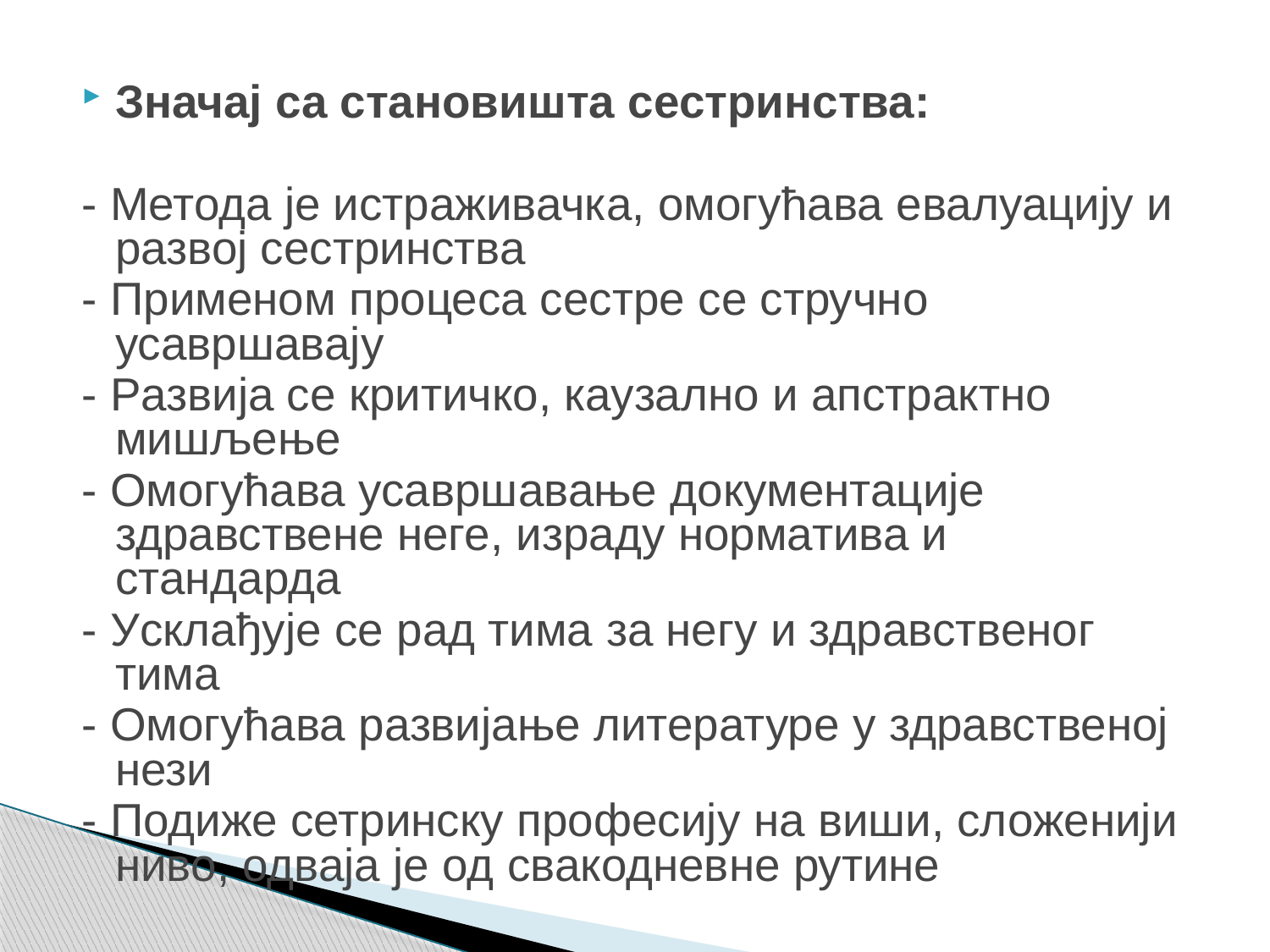

Значај са становишта сестринства:

- Метода је истраживачка, омогућава евалуацију и развој сестринства
- Применом процеса сестре се стручно усавршавају
- Развија се критичко, каузално и апстрактно мишљење
- Омогућава усавршавање документације здравствене неге, израду норматива и стандарда
- Усклађује се рад тима за негу и здравственог тима
- Омогућава развијање литературе у здравственој нези
- Подиже сетринску професију на виши, сложенији ниво, одваја је од свакодневне рутине